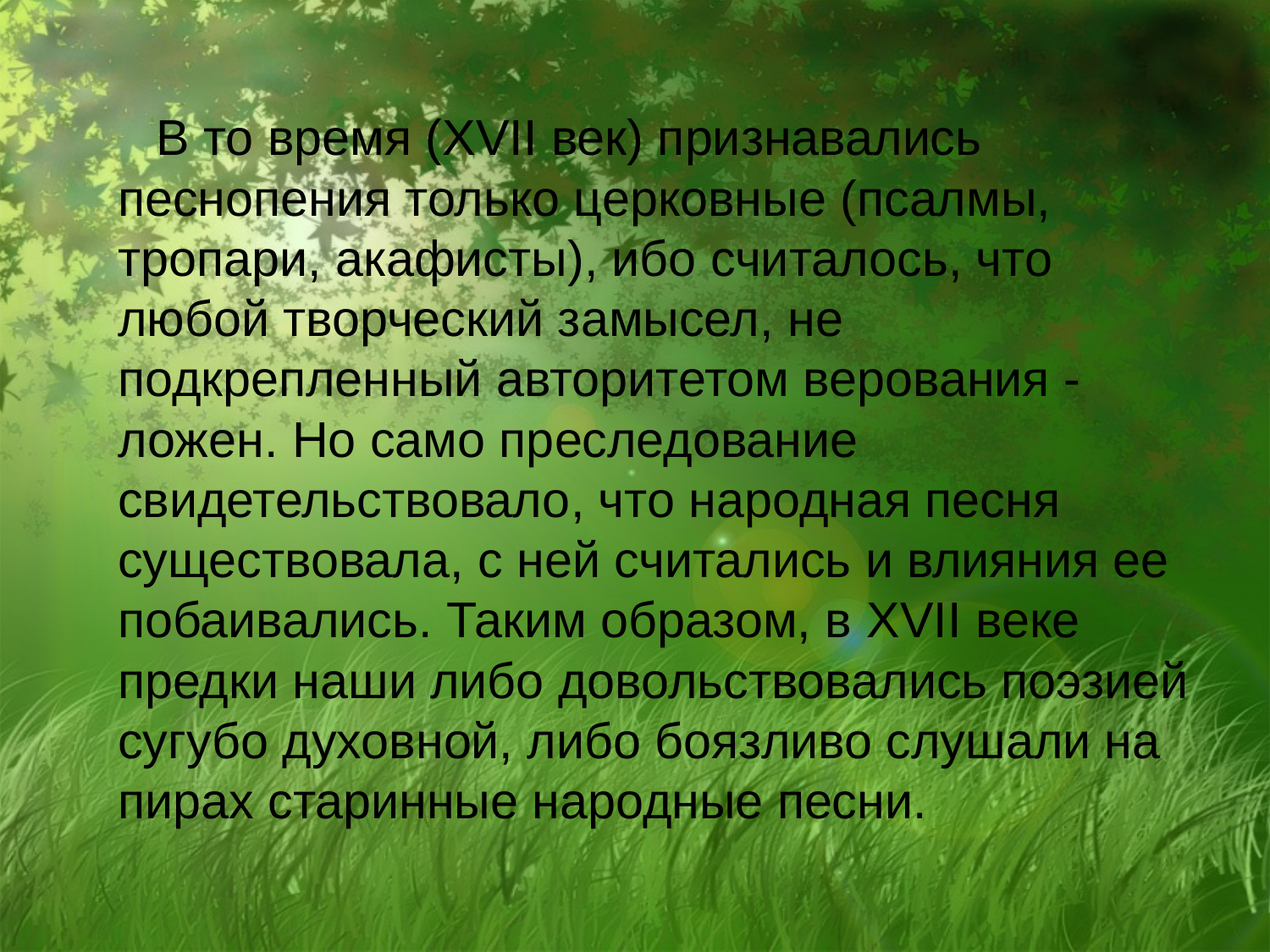

В то время (XVII век) признавались песнопения только церковные (псалмы, тропари, акафисты), ибо считалось, что любой творческий замысел, не подкрепленный авторитетом верования - ложен. Но само преследование свидетельствовало, что народная песня существовала, с ней считались и влияния ее побаивались. Таким образом, в XVII веке предки наши либо довольствовались поэзией сугубо духовной, либо боязливо слушали на пирах старинные народные песни.